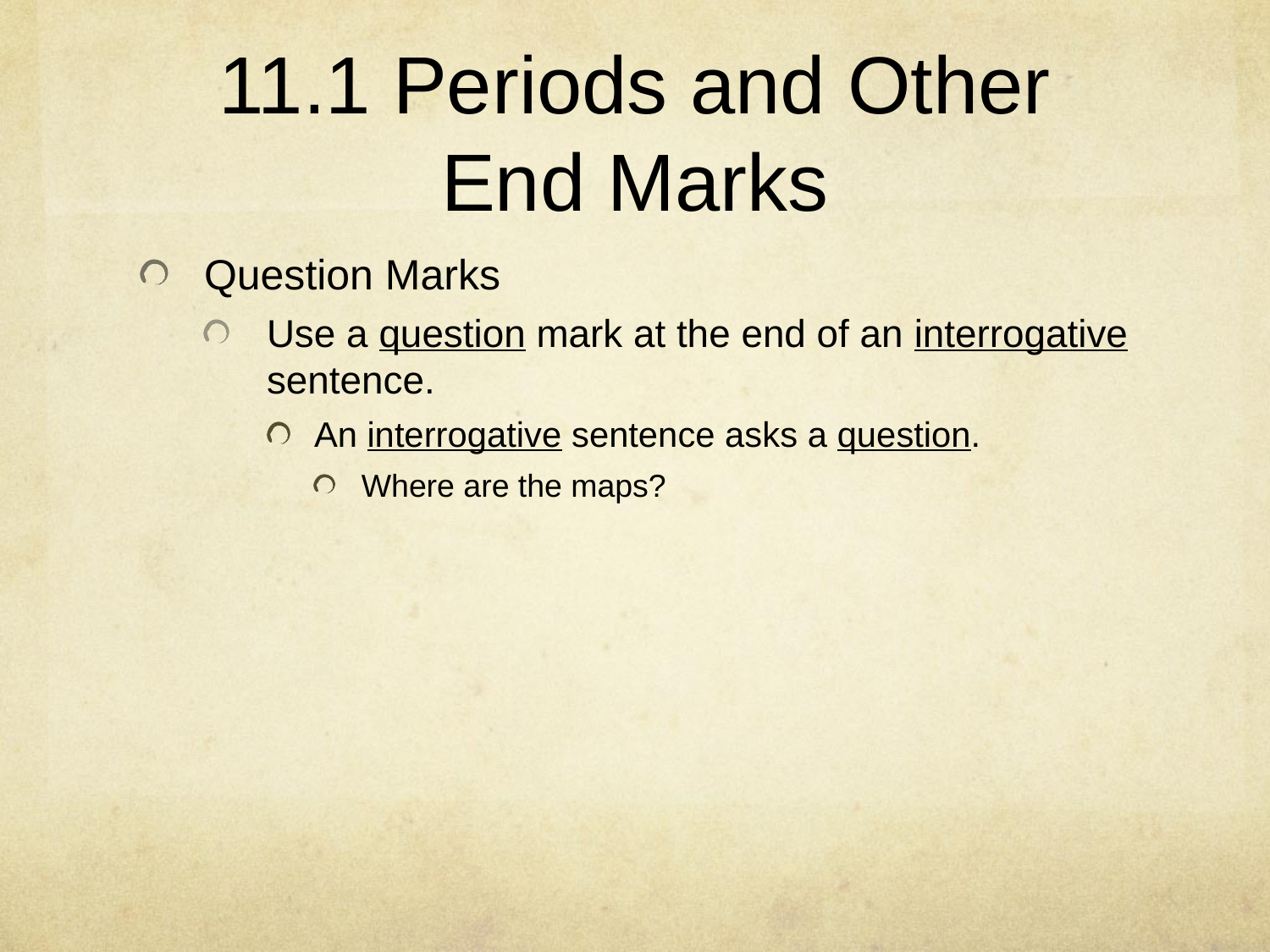

# 11.1 Periods and Other End Marks
Question Marks
Use a question mark at the end of an interrogative sentence.
An interrogative sentence asks a question.
Where are the maps?